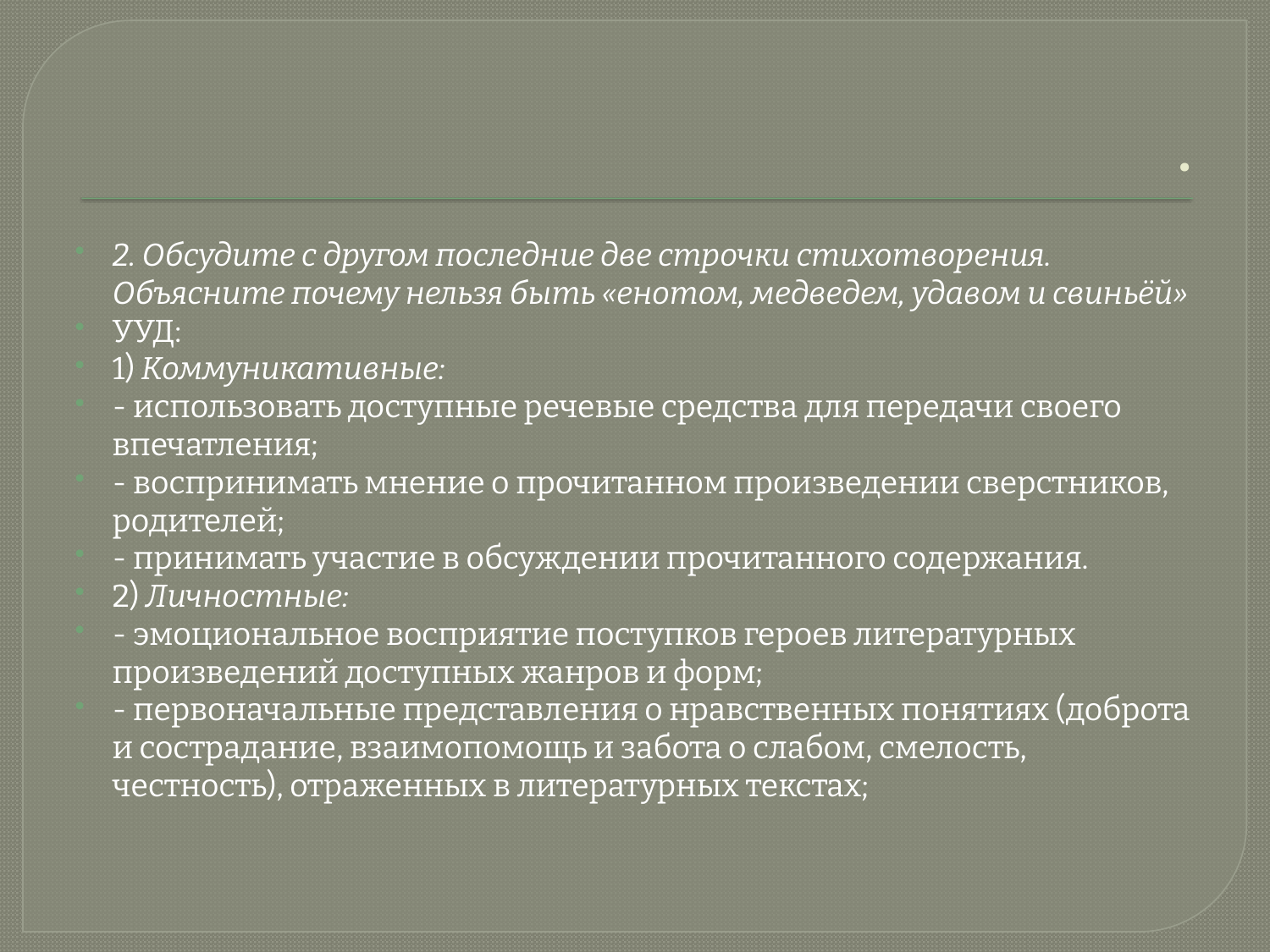

# .
2. Обсудите с другом последние две строчки стихотворения. Объясните почему нельзя быть «енотом, медведем, удавом и свиньёй»
УУД:
1) Коммуникативные:
- использовать доступные речевые средства для передачи своего впечатления;
- воспринимать мнение о прочитанном произведении сверстников, родителей;
- принимать участие в обсуждении прочитанного содержания.
2) Личностные:
- эмоциональное восприятие поступков героев литературных произведений доступных жанров и форм;
- первоначальные представления о нравственных понятиях (доброта и сострадание, взаимопомощь и забота о слабом, смелость, честность), отраженных в литературных текстах;